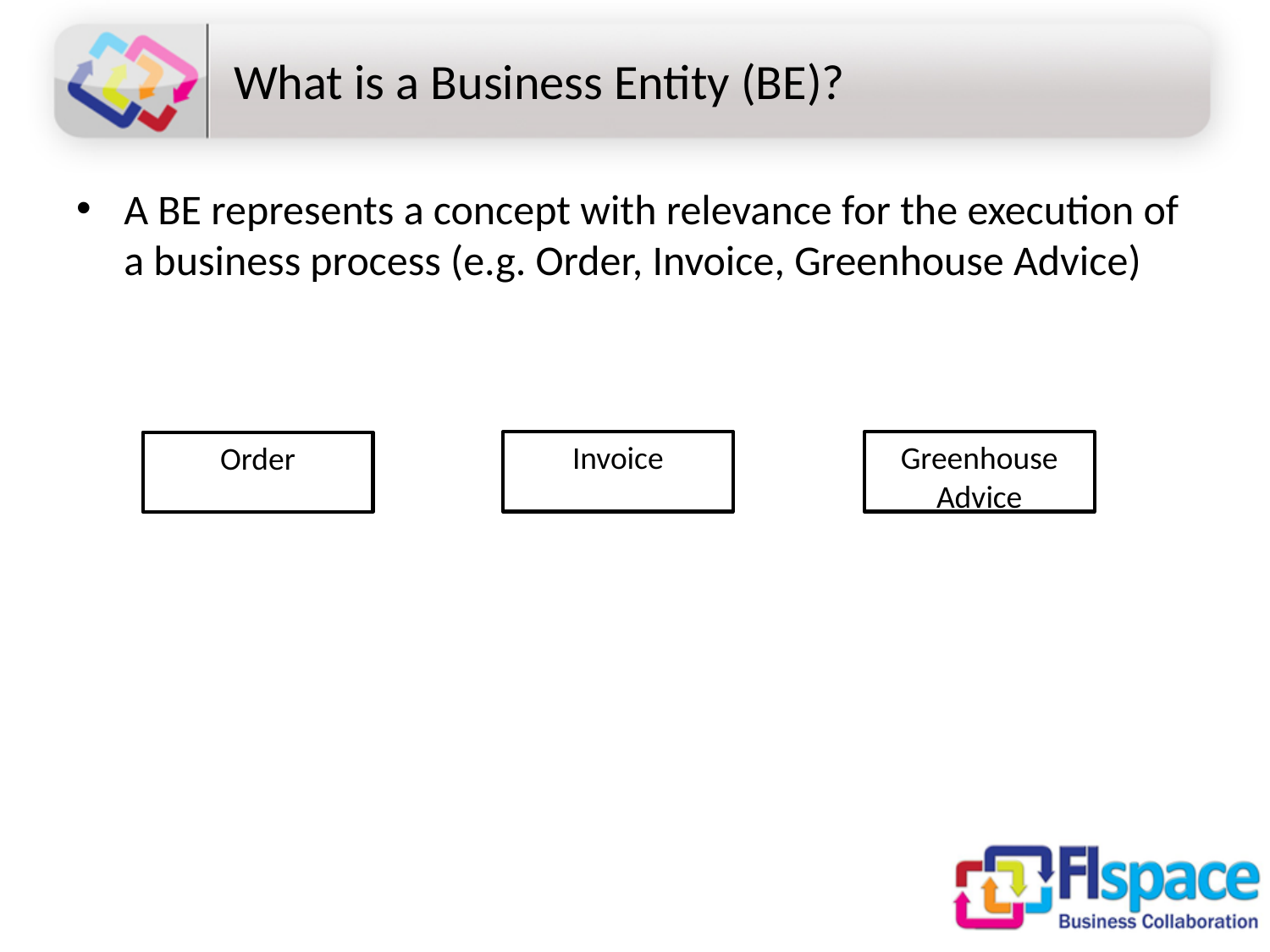

# What is a Business Entity (BE)?
A BE represents a concept with relevance for the execution of a business process (e.g. Order, Invoice, Greenhouse Advice)

Invoice
Greenhouse Advice
Order